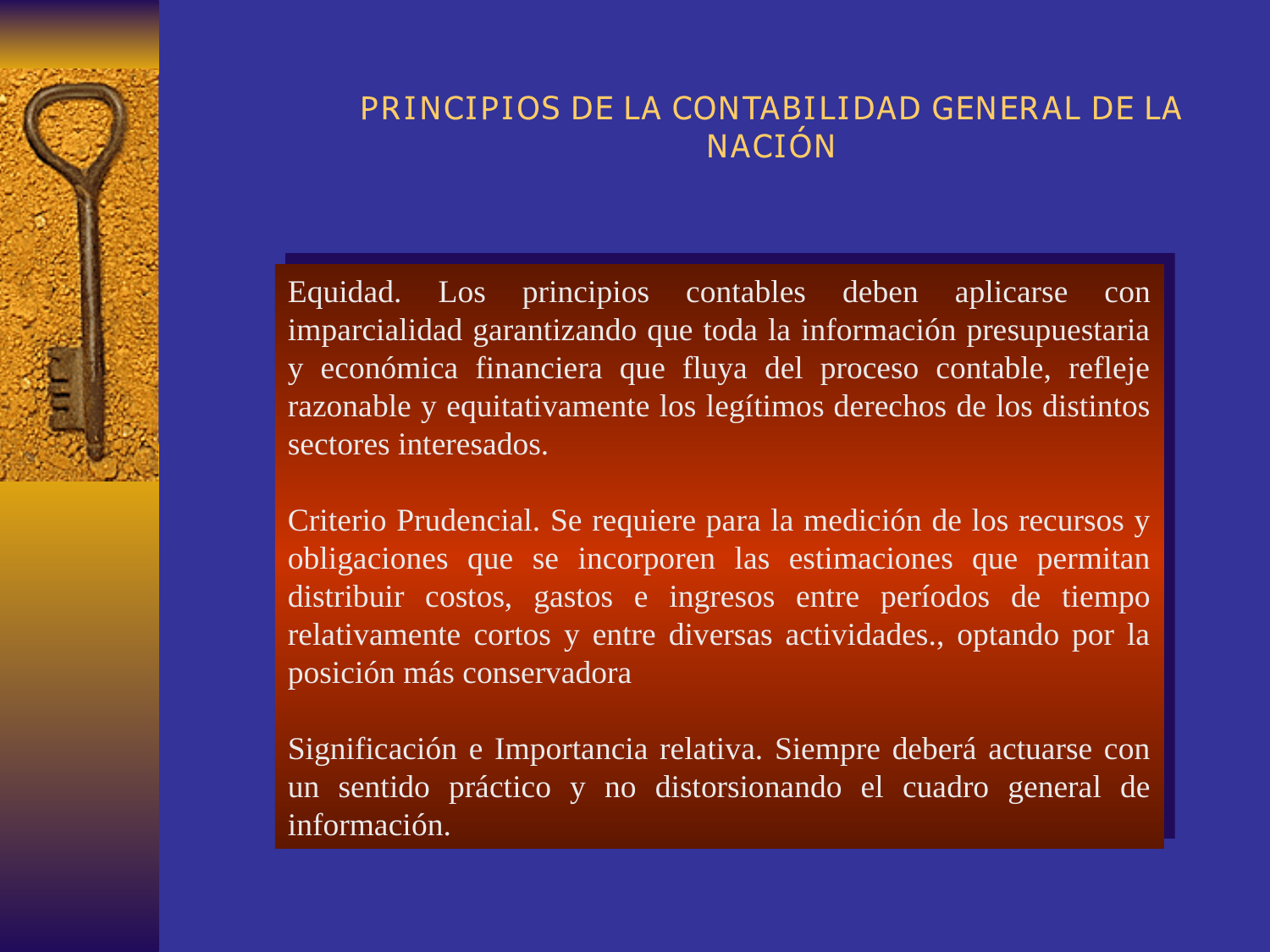

# PRINCIPIOS DE LA CONTABILIDAD GENERAL DE LA NACIÓN
Equidad. Los principios contables deben aplicarse con imparcialidad garantizando que toda la información presupuestaria y económica financiera que fluya del proceso contable, refleje razonable y equitativamente los legítimos derechos de los distintos sectores interesados.

Criterio Prudencial. Se requiere para la medición de los recursos y obligaciones que se incorporen las estimaciones que permitan distribuir costos, gastos e ingresos entre períodos de tiempo relativamente cortos y entre diversas actividades., optando por la posición más conservadora

Significación e Importancia relativa. Siempre deberá actuarse con un sentido práctico y no distorsionando el cuadro general de información.